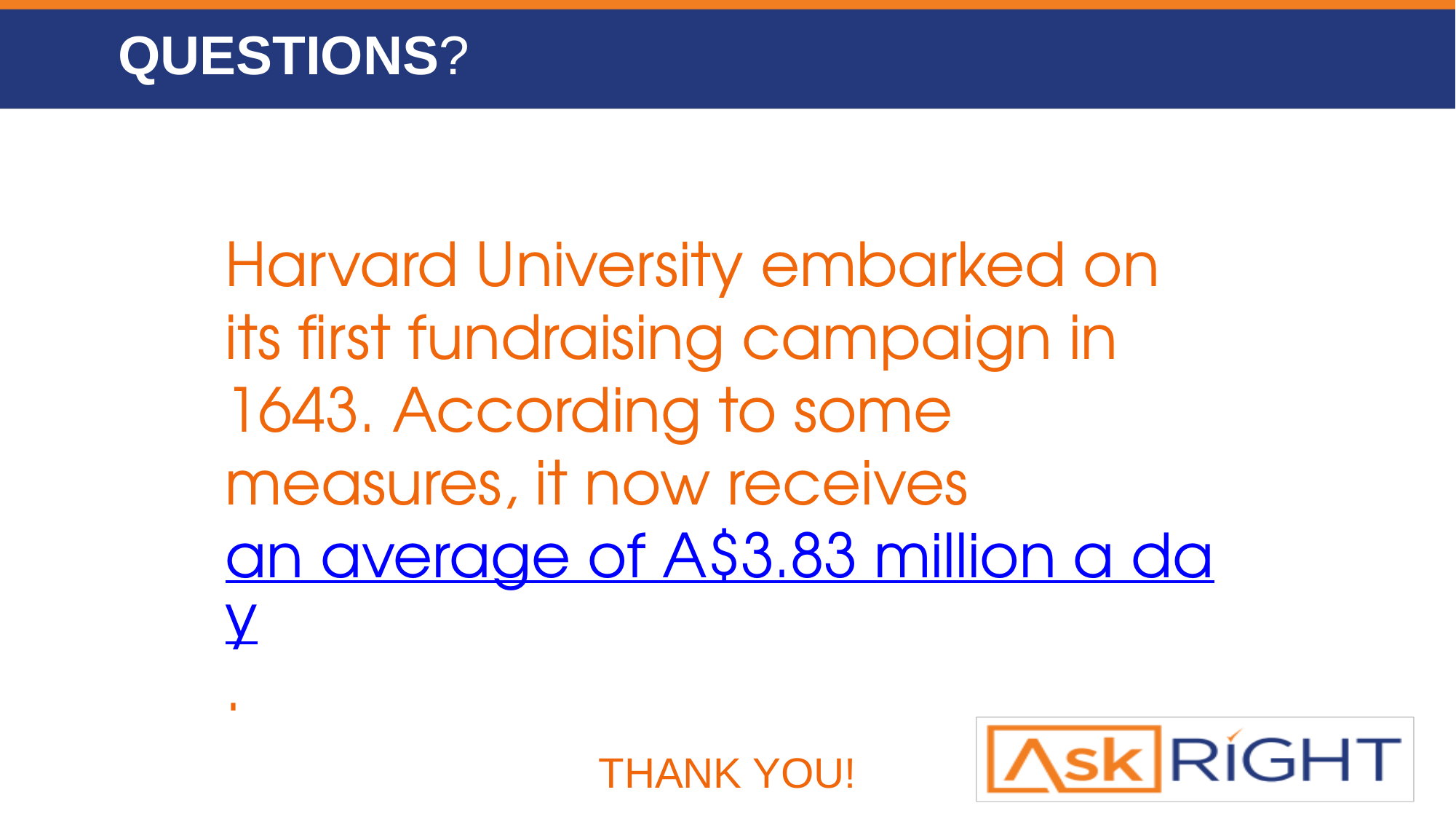

# QUESTIONS?
Harvard University embarked on its first fundraising campaign in 1643. According to some measures, it now receives an average of A$3.83 million a day.
THANK YOU!